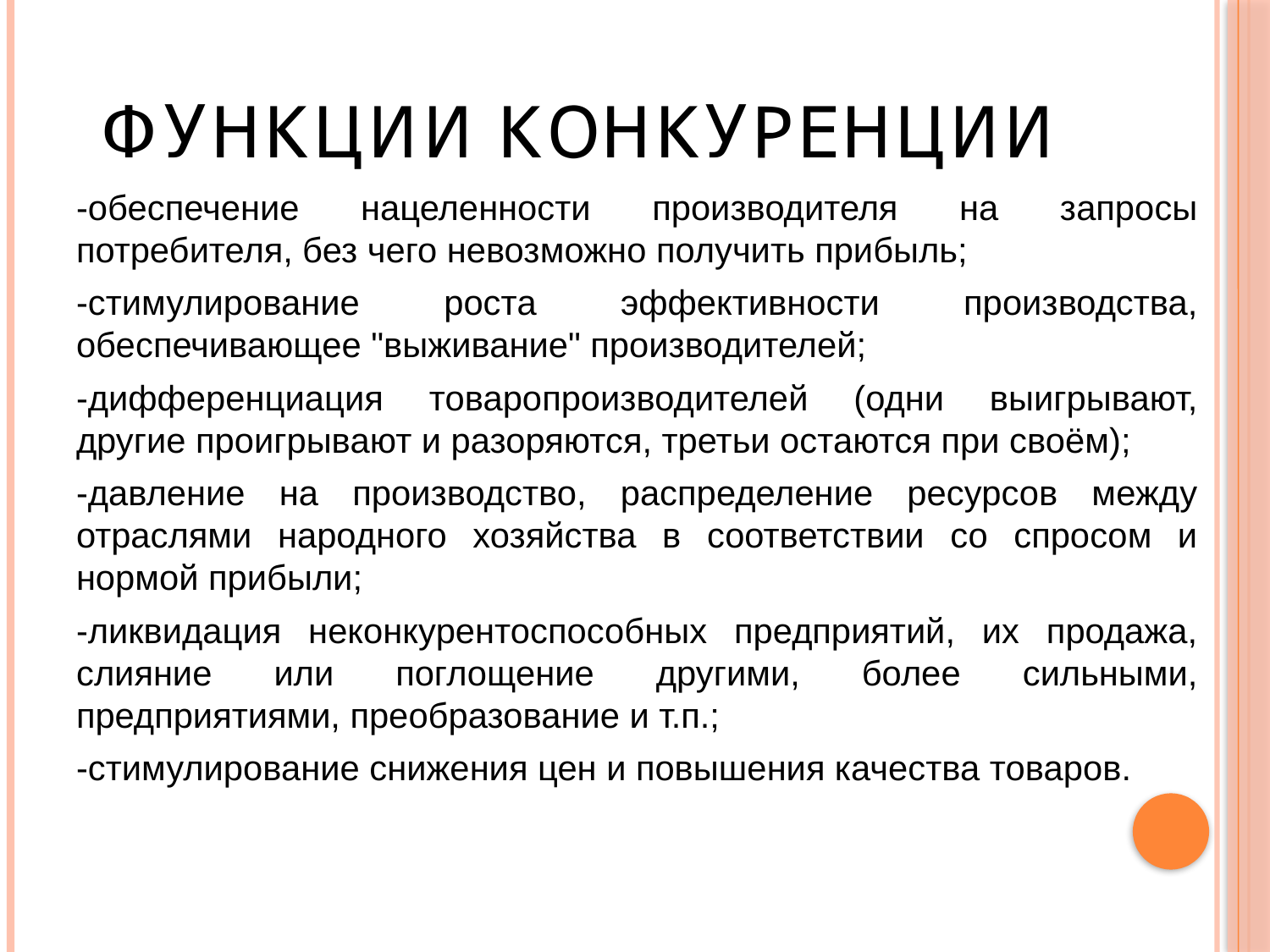

# Функции конкуренции
-обеспечение нацеленности производителя на запросы потребителя, без чего невозможно получить прибыль;
-стимулирование роста эффективности производства, обеспечивающее "выживание" производителей;
-дифференциация товаропроизводителей (одни выигрывают, другие проигрывают и разоряются, третьи остаются при своём);
-давление на производство, распределение ресурсов между отраслями народного хозяйства в соответствии со спросом и нормой прибыли;
-ликвидация неконкурентоспособных предприятий, их продажа, слияние или поглощение другими, более сильными, предприятиями, преобразование и т.п.;
-стимулирование снижения цен и повышения качества товаров.